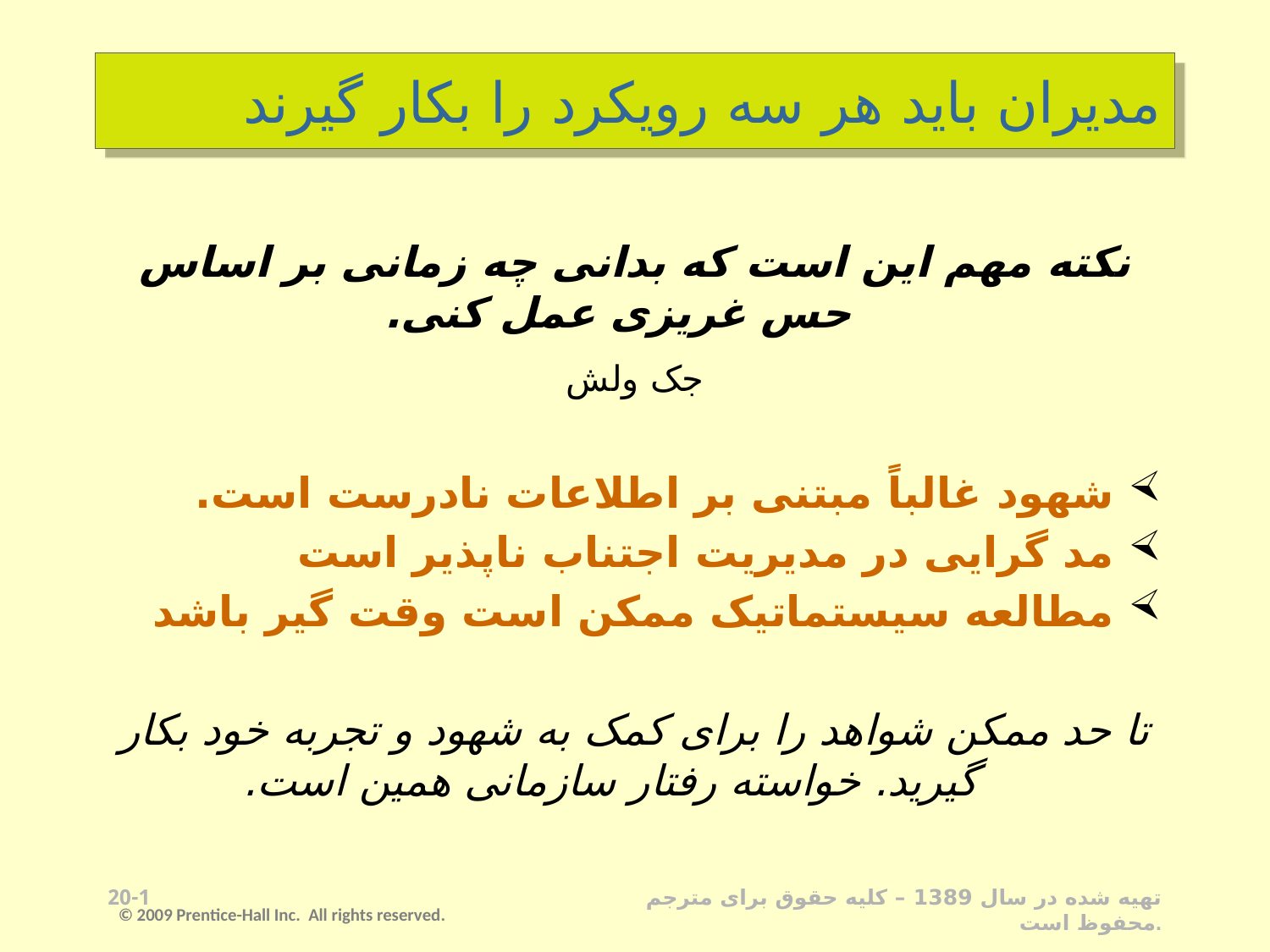

# مدیران باید هر سه رویکرد را بکار گیرند

نکته مهم این است که بدانی چه زمانی بر اساس حس غریزی عمل کنی.

جک ولش

شهود غالباً مبتنی بر اطلاعات نادرست است.
مد گرایی در مدیریت اجتناب ناپذیر است
مطالعه سیستماتیک ممکن است وقت گیر باشد

تا حد ممکن شواهد را برای کمک به شهود و تجربه خود بکار گیرید. خواسته رفتار سازمانی همین است.
1-20
© 2009 Prentice-Hall Inc.  All rights reserved.